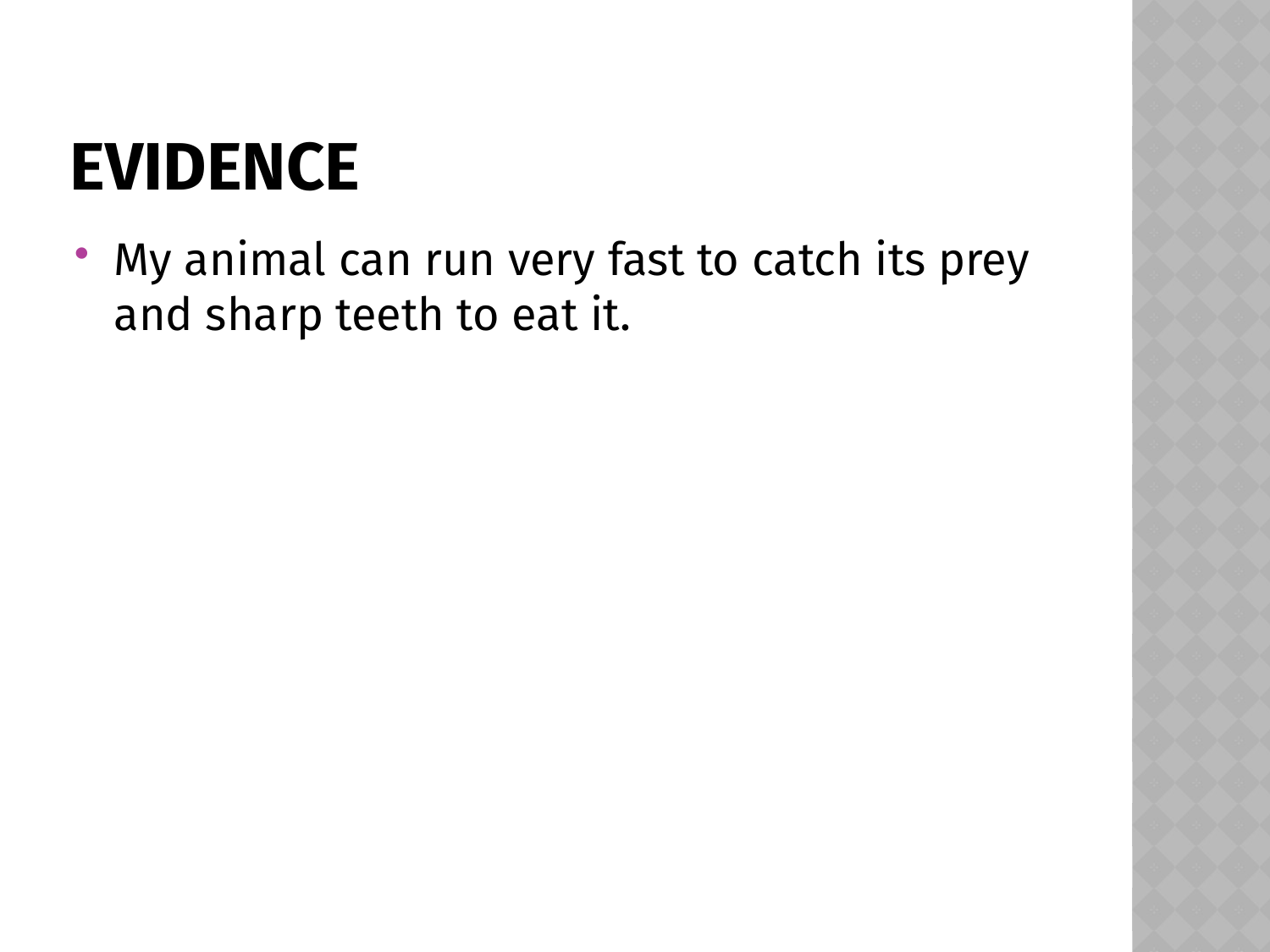

# Evidence
My animal can run very fast to catch its prey and sharp teeth to eat it.